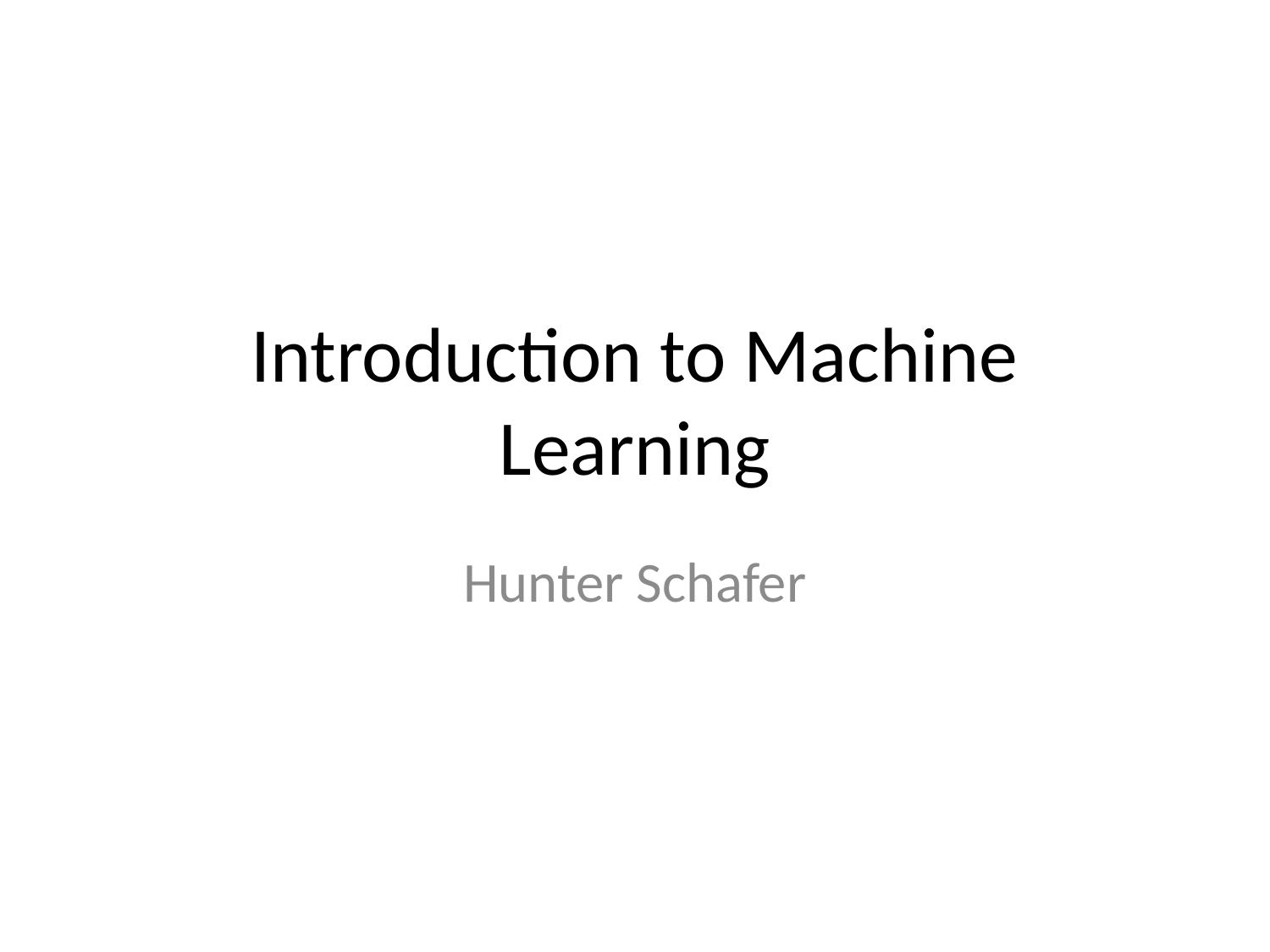

# Introduction to Machine Learning
Hunter Schafer